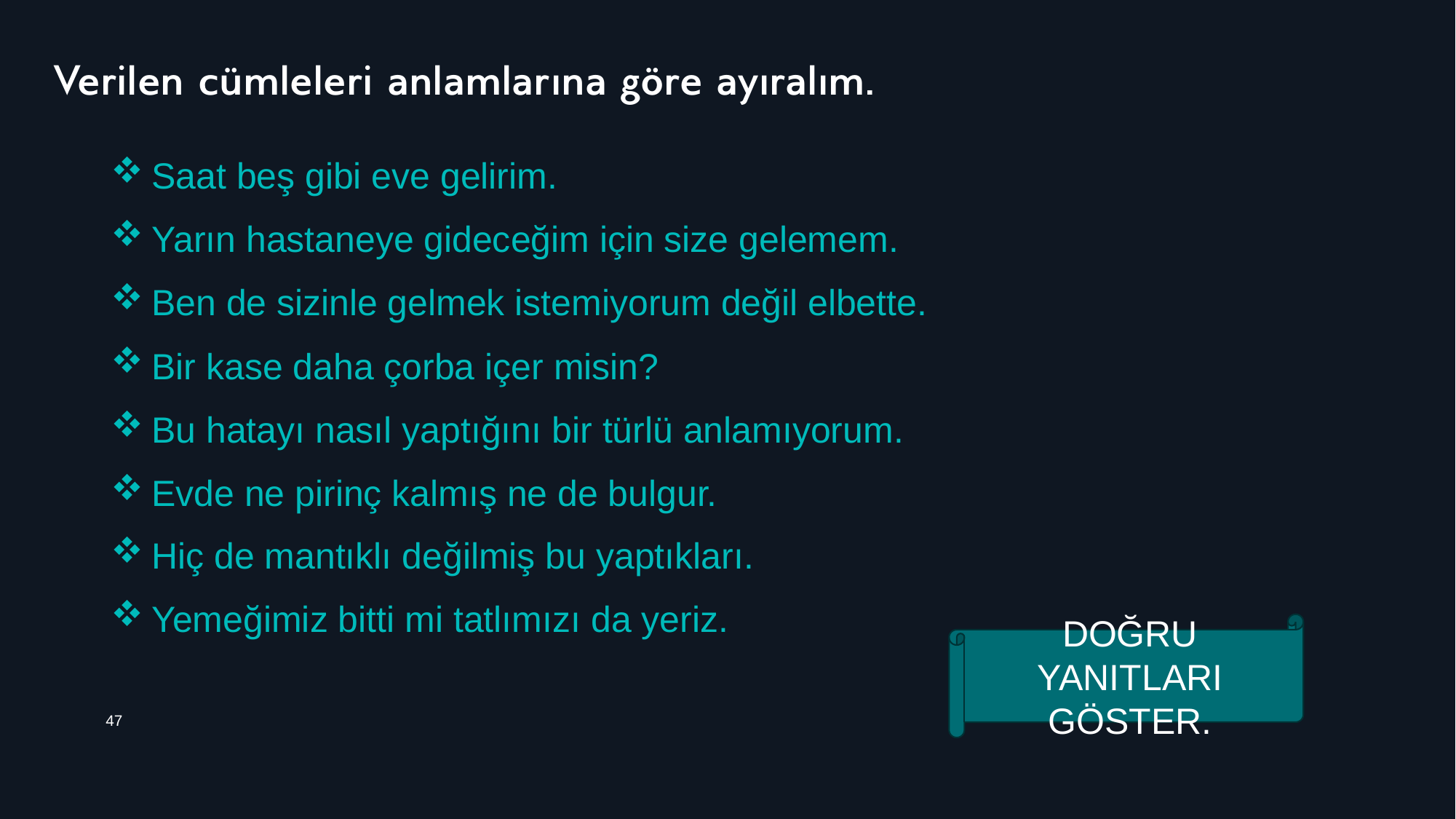

# Verilen cümleleri anlamlarına göre ayıralım.
Saat beş gibi eve gelirim.
Yarın hastaneye gideceğim için size gelemem.
Ben de sizinle gelmek istemiyorum değil elbette.
Bir kase daha çorba içer misin?
Bu hatayı nasıl yaptığını bir türlü anlamıyorum.
Evde ne pirinç kalmış ne de bulgur.
Hiç de mantıklı değilmiş bu yaptıkları.
Yemeğimiz bitti mi tatlımızı da yeriz.
DOĞRU YANITLARI GÖSTER.
47